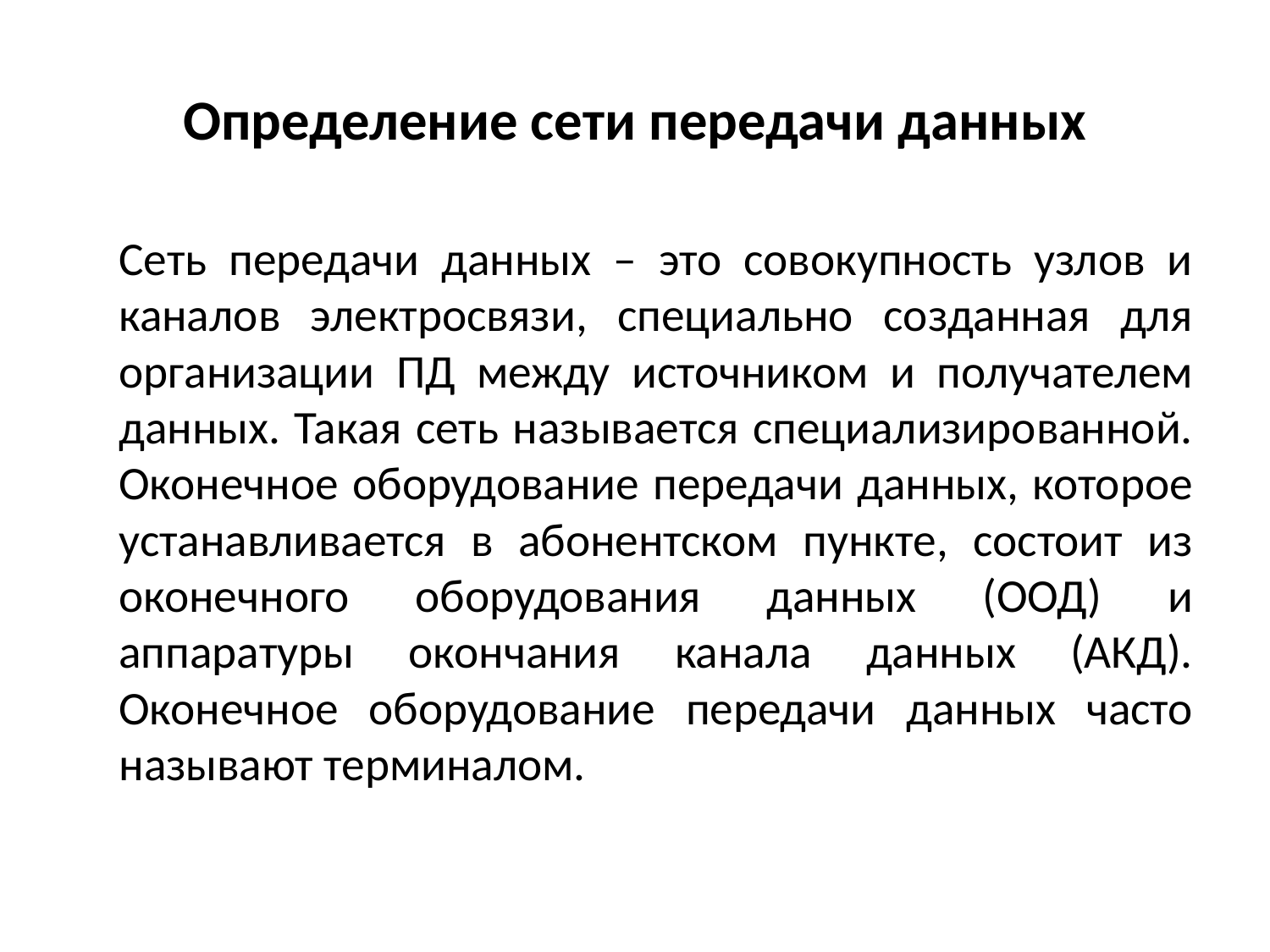

# Определение сети передачи данных
	Сеть передачи данных – это совокупность узлов и каналов электросвязи, специально созданная для организации ПД между источником и получателем данных. Такая сеть называется специализированной. Оконечное оборудование передачи данных, которое устанавливается в абонентском пункте, состоит из оконечного оборудования данных (ООД) и аппаратуры окончания канала данных (АКД). Оконечное оборудование передачи данных часто называют терминалом.